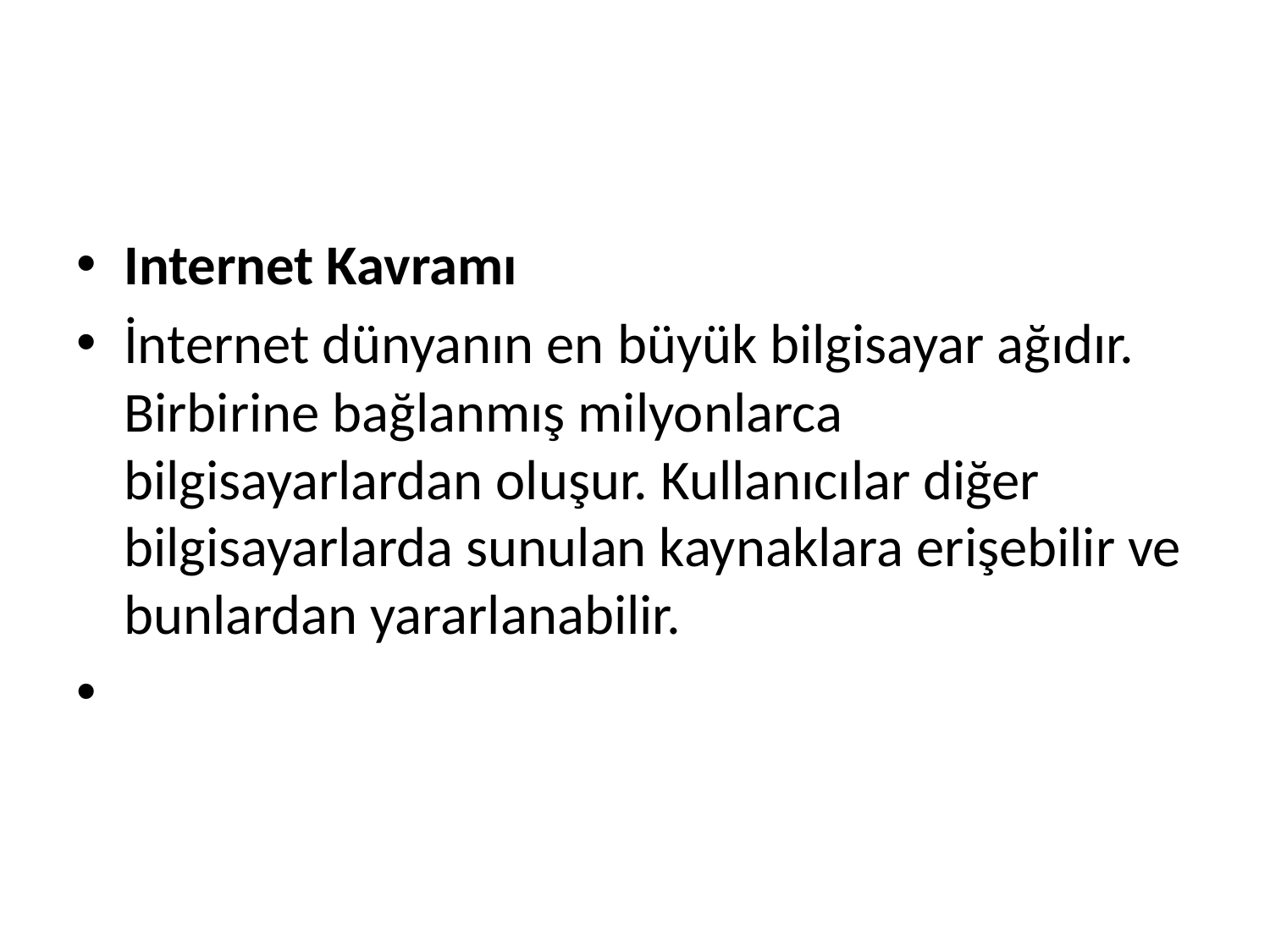

#
Internet Kavramı
İnternet dünyanın en büyük bilgisayar ağıdır. Birbirine bağlanmış milyonlarca bilgisayarlardan oluşur. Kullanıcılar diğer bilgisayarlarda sunulan kaynaklara erişebilir ve bunlardan yararlanabilir.